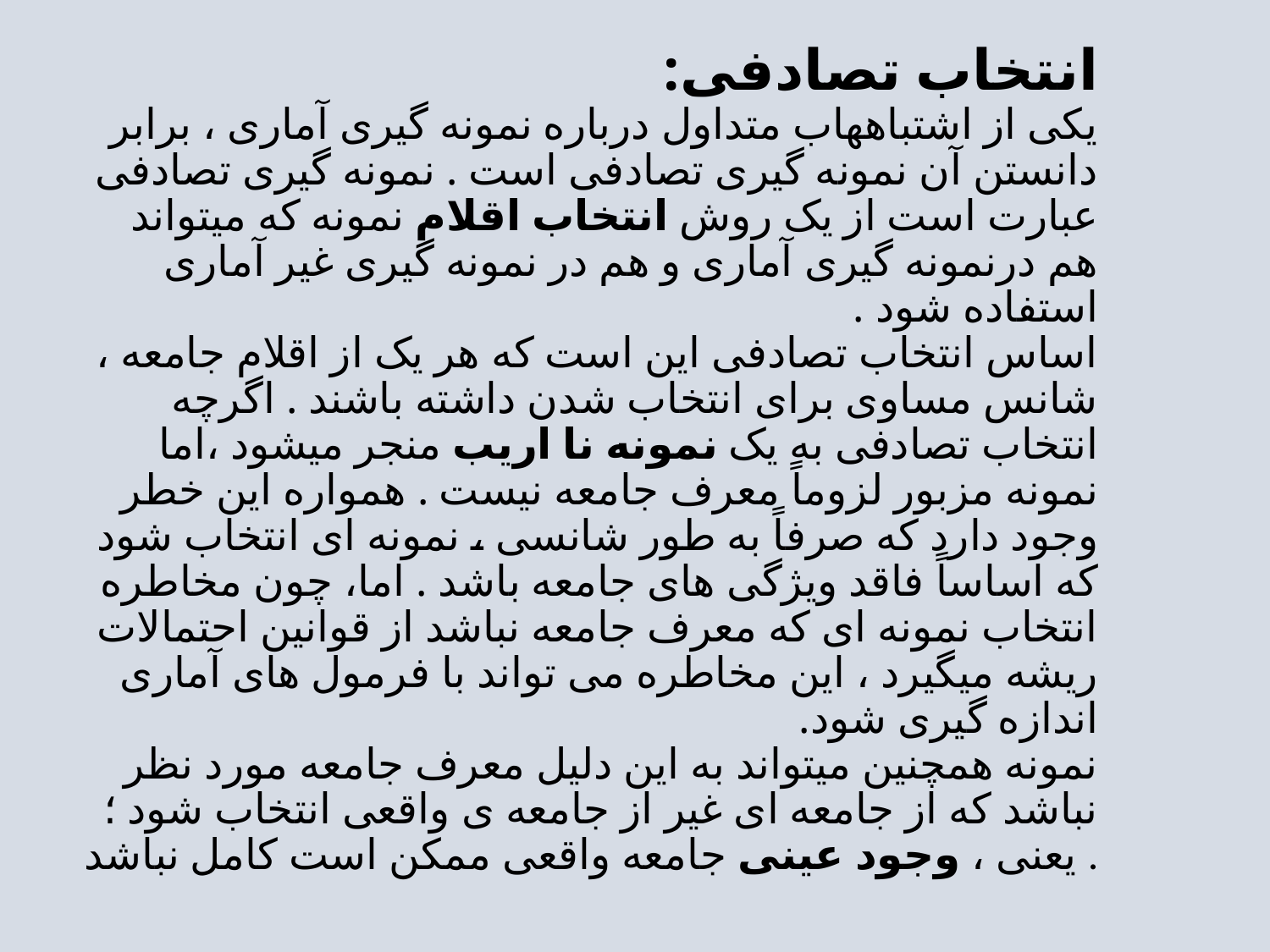

# انتخاب تصادفی: یکی از اشتباههاب متداول درباره نمونه گیری آماری ، برابر دانستن آن نمونه گیری تصادفی است . نمونه گیری تصادفی عبارت است از یک روش انتخاب اقلام نمونه که میتواند هم درنمونه گیری آماری و هم در نمونه گیری غیر آماری استفاده شود . اساس انتخاب تصادفی این است که هر یک از اقلام جامعه ، شانس مساوی برای انتخاب شدن داشته باشند . اگرچه انتخاب تصادفی به یک نمونه نا اریب منجر میشود ،اما نمونه مزبور لزوماً معرف جامعه نیست . همواره این خطر وجود دارد که صرفاً به طور شانسی ، نمونه ای انتخاب شود که اساساً فاقد ویژگی های جامعه باشد . اما، چون مخاطره انتخاب نمونه ای که معرف جامعه نباشد از قوانین احتمالات ریشه میگیرد ، این مخاطره می تواند با فرمول های آماری اندازه گیری شود. نمونه همچنین میتواند به این دلیل معرف جامعه مورد نظر نباشد که از جامعه ای غیر از جامعه ی واقعی انتخاب شود ؛ یعنی ، وجود عینی جامعه واقعی ممکن است کامل نباشد.